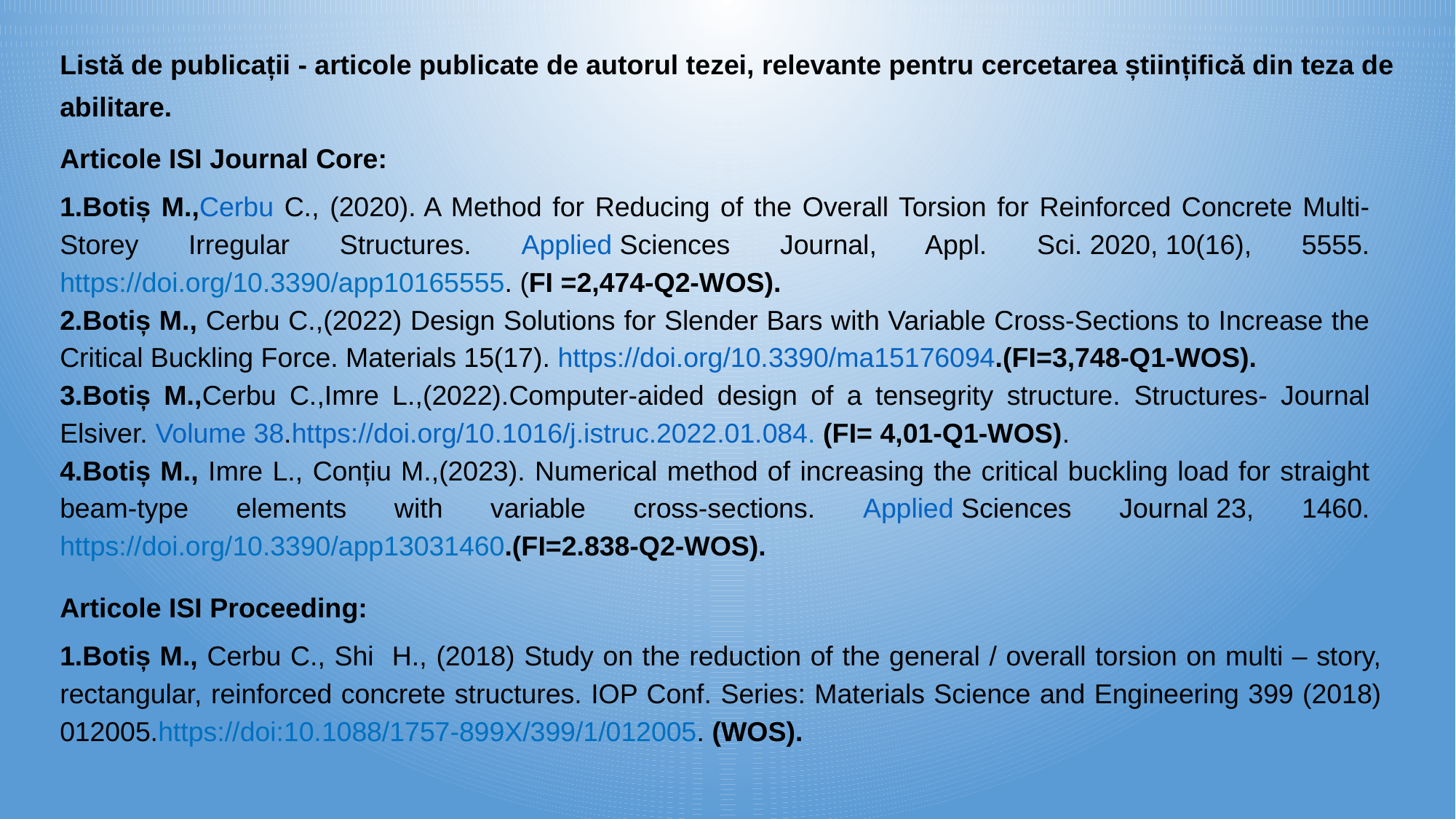

Listă de publicații - articole publicate de autorul tezei, relevante pentru cercetarea științifică din teza de
abilitare.
Articole ISI Journal Core:
1.Botiș M.,Cerbu C., (2020). A Method for Reducing of the Overall Torsion for Reinforced Concrete Multi-Storey Irregular Structures. Applied Sciences Journal, Appl. Sci. 2020, 10(16), 5555. https://doi.org/10.3390/app10165555. (FI =2,474-Q2-WOS).
2.Botiș M., Cerbu C.,(2022) Design Solutions for Slender Bars with Variable Cross-Sections to Increase the Critical Buckling Force. Materials 15(17). https://doi.org/10.3390/ma15176094.(FI=3,748-Q1-WOS).
3.Botiș M.,Cerbu C.,Imre L.,(2022).Computer-aided design of a tensegrity structure. Structures- Journal Elsiver. Volume 38.https://doi.org/10.1016/j.istruc.2022.01.084. (FI= 4,01-Q1-WOS).
4.Botiș M., Imre L., Conțiu M.,(2023). Numerical method of increasing the critical buckling load for straight beam-type elements with variable cross-sections. Applied Sciences Journal 23, 1460. https://doi.org/10.3390/app13031460.(FI=2.838-Q2-WOS).
Articole ISI Proceeding:
1.Botiș M., Cerbu C., Shi  H., (2018) Study on the reduction of the general / overall torsion on multi – story, rectangular, reinforced concrete structures. IOP Conf. Series: Materials Science and Engineering 399 (2018) 012005.https://doi:10.1088/1757-899X/399/1/012005. (WOS).